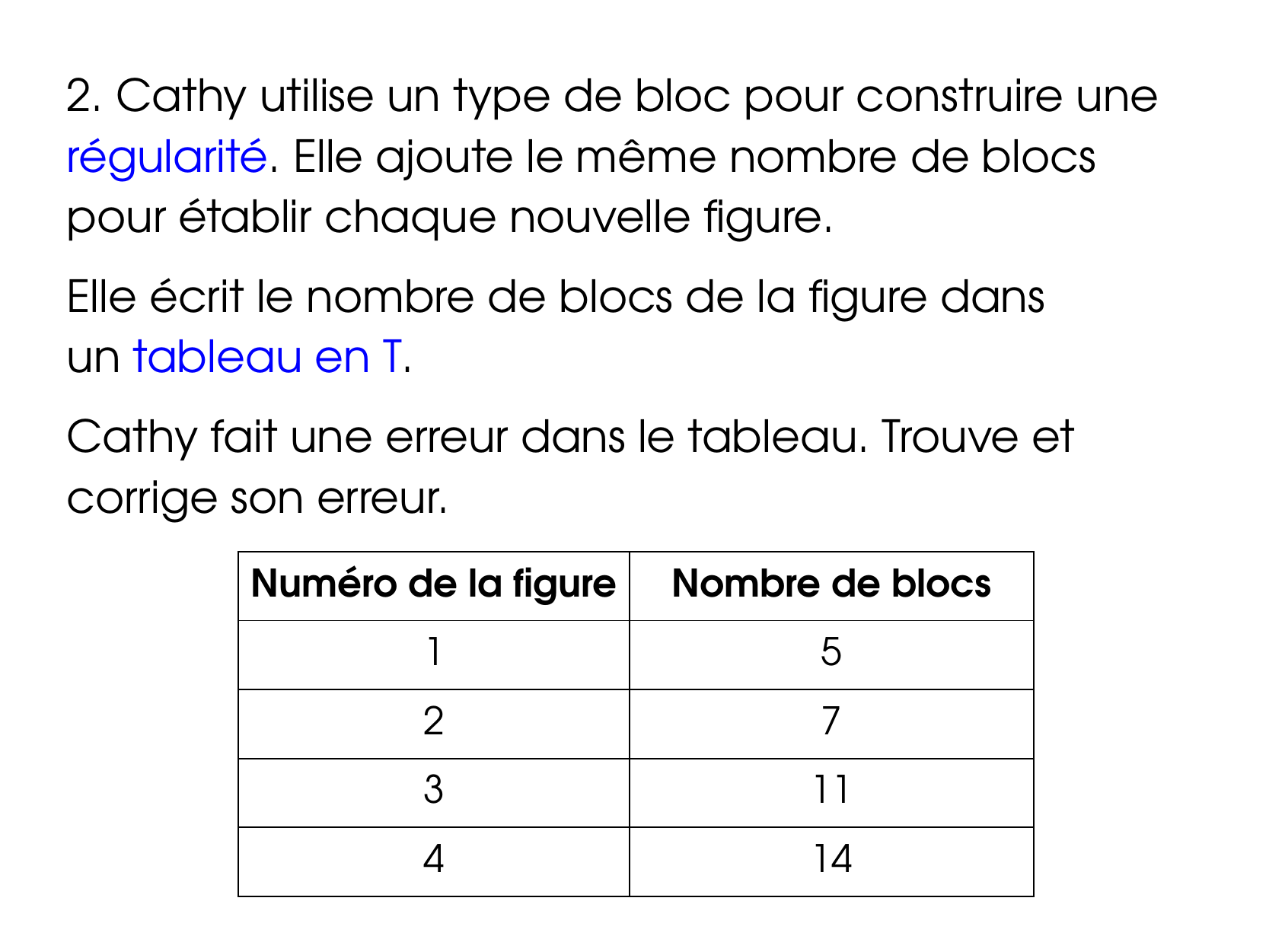

2. Cathy utilise un type de bloc pour construire une régularité. Elle ajoute le même nombre de blocs pour établir chaque nouvelle figure.
Elle écrit le nombre de blocs de la figure dans
un tableau en T.
Cathy fait une erreur dans le tableau. Trouve et corrige son erreur.
| Numéro de la figure | Nombre de blocs |
| --- | --- |
| 1 | 5 |
| 2 | 7 |
| 3 | 11 |
| 4 | 14 |